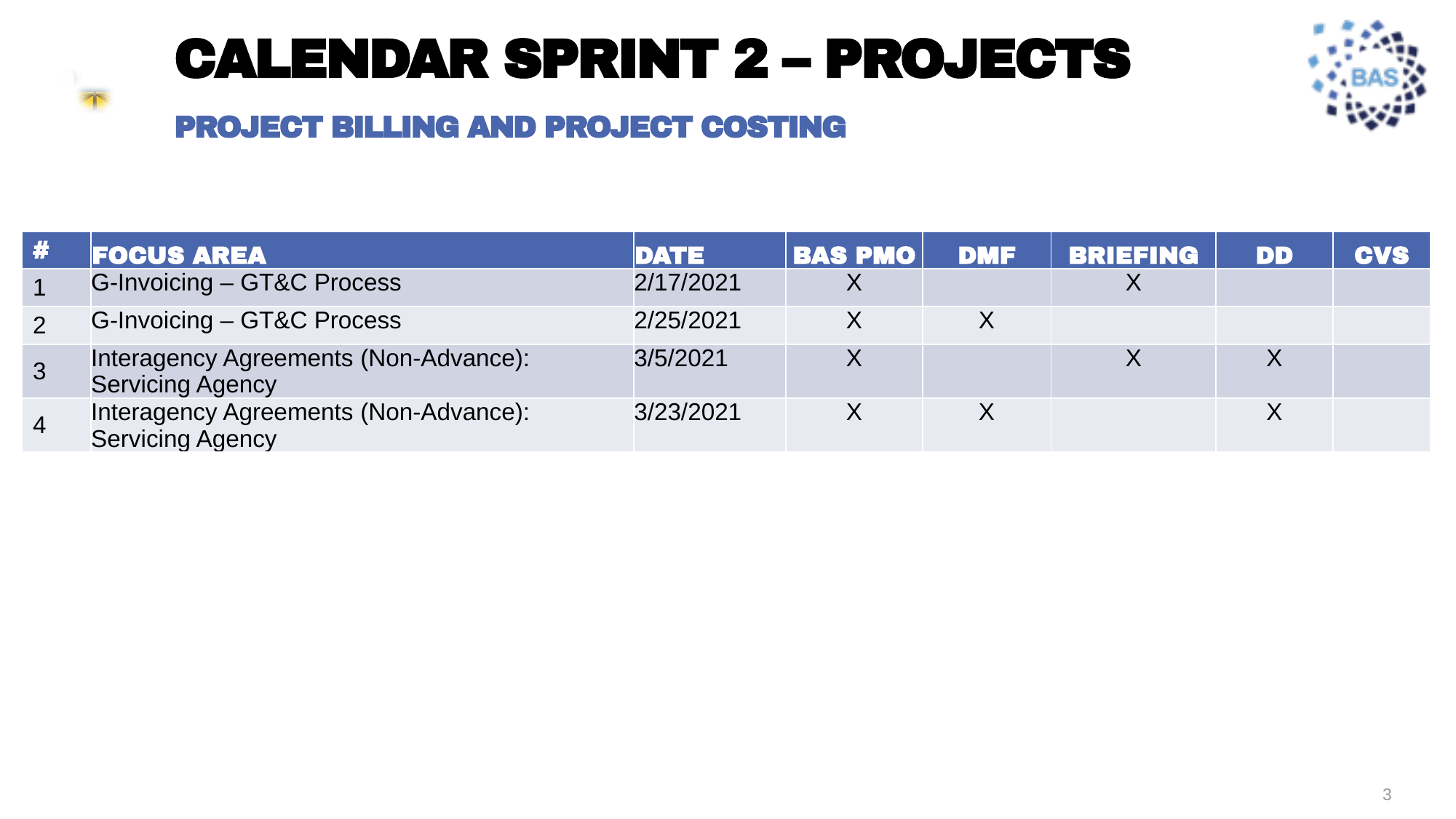

# Calendar sprint 2 – PROJECTS
Project billing and project costing
| # | FOCUS AREA | DATE | BAS PMO | DMF | BRIEFING | DD | CVS |
| --- | --- | --- | --- | --- | --- | --- | --- |
| 1 | G-Invoicing – GT&C Process | 2/17/2021 | X |  | X |  |  |
| 2 | G-Invoicing – GT&C Process | 2/25/2021 | X | X |  |  |  |
| 3 | Interagency Agreements​ (Non-Advance): Servicing Agency | 3/5/2021 | X |  | X | X |  |
| 4 | Interagency Agreements​ (Non-Advance): Servicing Agency | 3/23/2021 | X | X |  | X |  |